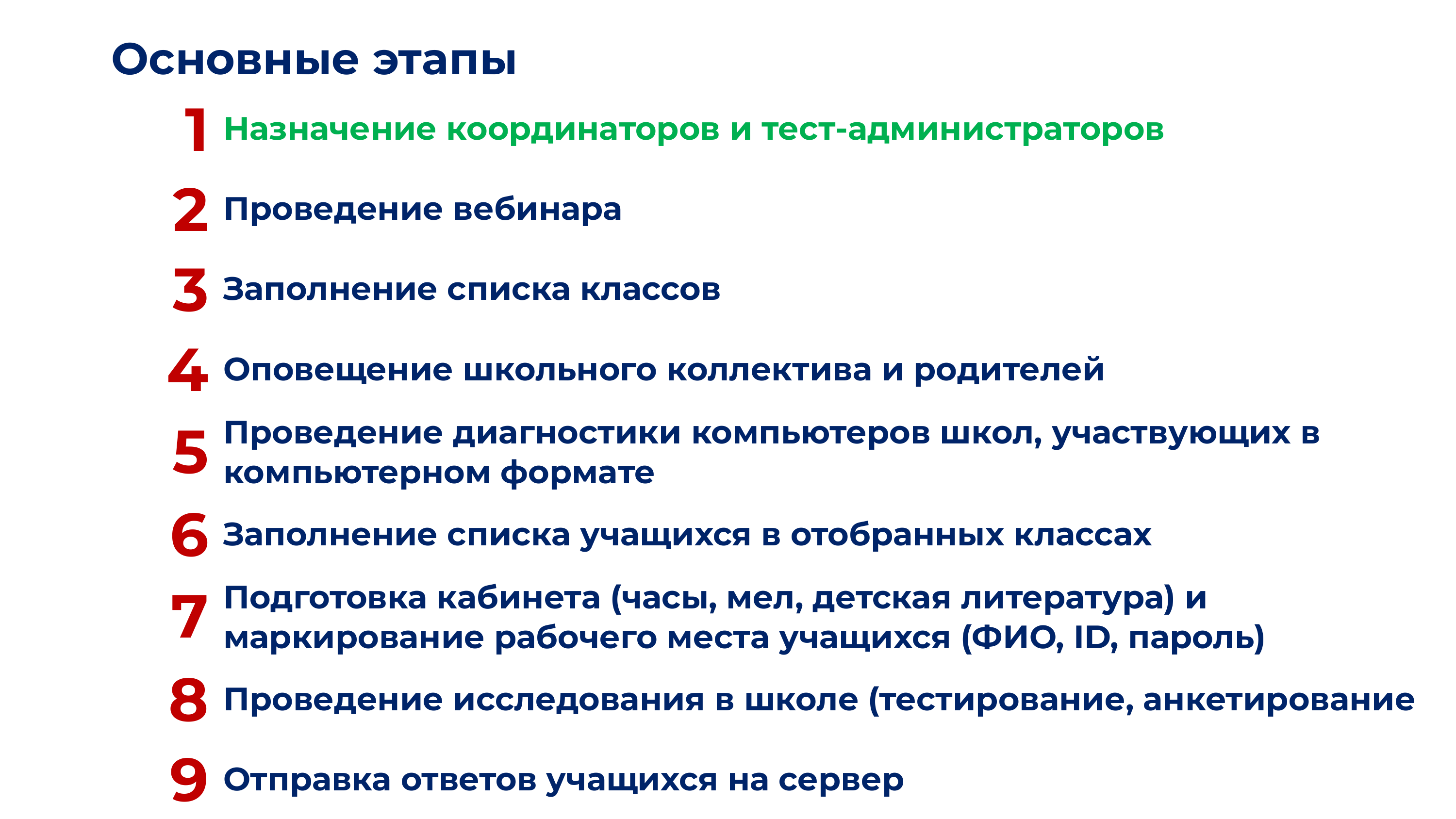

Основные этапы
| 1 | Назначение координаторов и тест-администраторов |
| --- | --- |
| 2 | Проведение вебинара |
| 3 | Заполнение списка классов |
| 4 | Оповещение школьного коллектива и родителей |
| 5 | Проведение диагностики компьютеров школ, участвующих в компьютерном формате |
| 6 | Заполнение списка учащихся в отобранных классах |
| 7 | Подготовка кабинета (часы, мел, детская литература) и маркирование рабочего места учащихся (ФИО, ID, пароль) |
| 8 | Проведение исследования в школе (тестирование, анкетирование |
| 9 | Отправка ответов учащихся на сервер |